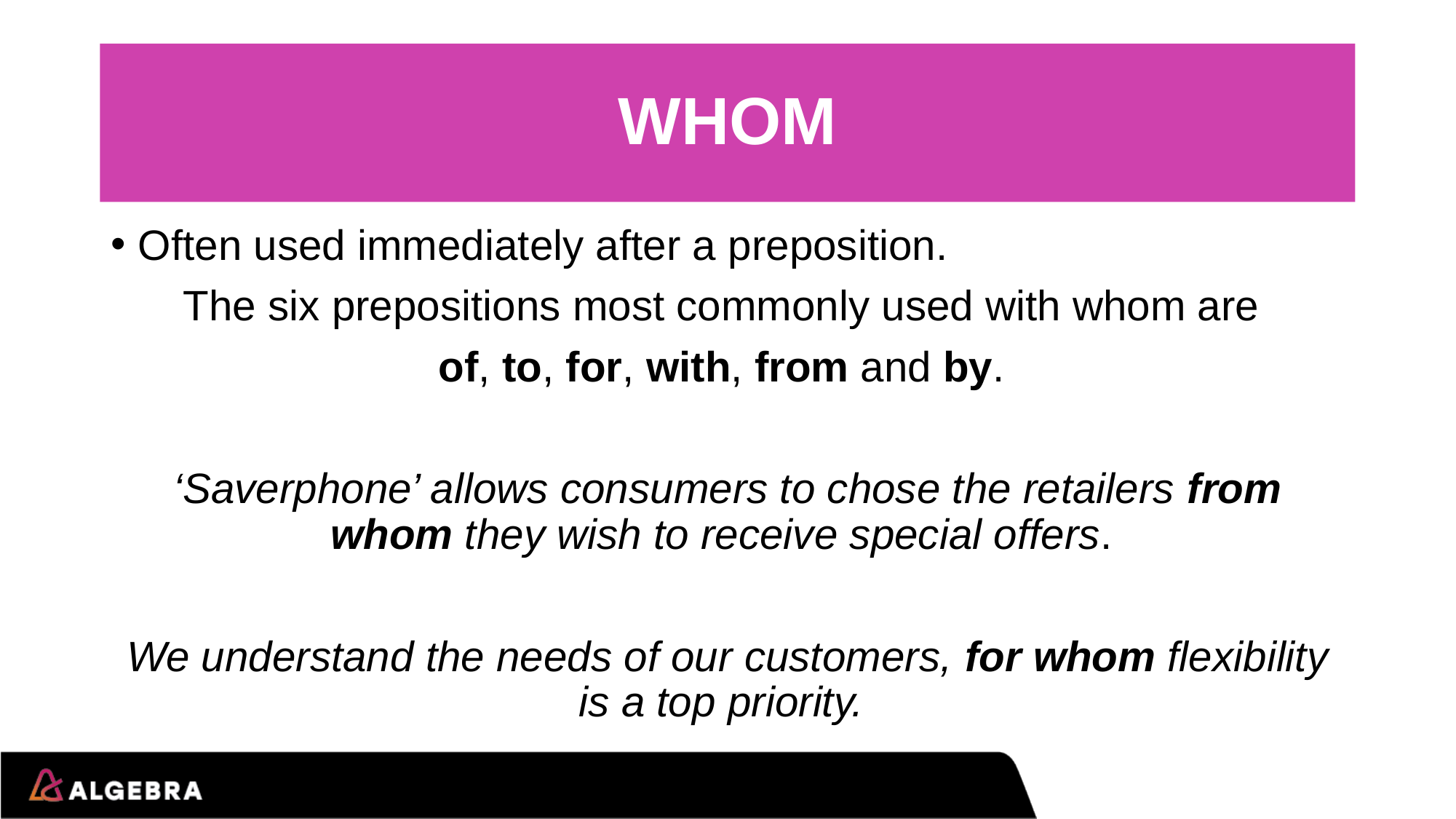

# WHOM
Often used immediately after a preposition.
The six prepositions most commonly used with whom are
of, to, for, with, from and by.

‘Saverphone’ allows consumers to chose the retailers from whom they wish to receive special offers.

We understand the needs of our customers, for whom flexibility is a top priority.